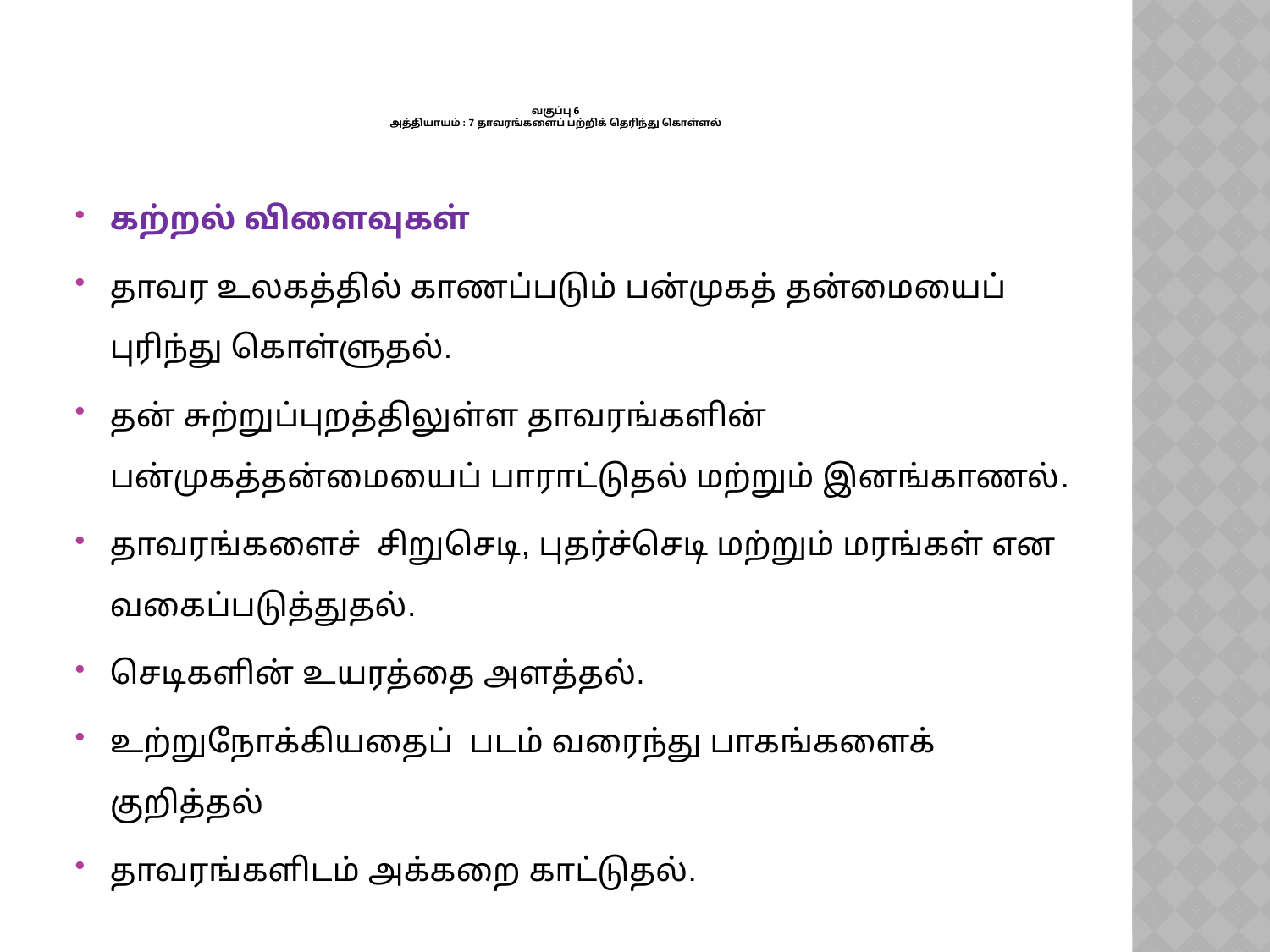

# வகுப்பு 6 அத்தியாயம் : 7 தாவரங்களைப் பற்றிக் தெரிந்து கொள்ளல்
கற்றல் விளைவுகள்
தாவர உலகத்தில் காணப்படும் பன்முகத் தன்மையைப் புரிந்து கொள்ளுதல்.
தன் சுற்றுப்புறத்திலுள்ள தாவரங்களின் பன்முகத்தன்மையைப் பாராட்டுதல் மற்றும் இனங்காணல்.
தாவரங்களைச்  சிறுசெடி, புதர்ச்செடி மற்றும் மரங்கள் என வகைப்படுத்துதல்.
செடிகளின் உயரத்தை அளத்தல்.
உற்றுநோக்கியதைப்  படம் வரைந்து பாகங்களைக் குறித்தல்
தாவரங்களிடம் அக்கறை காட்டுதல்.